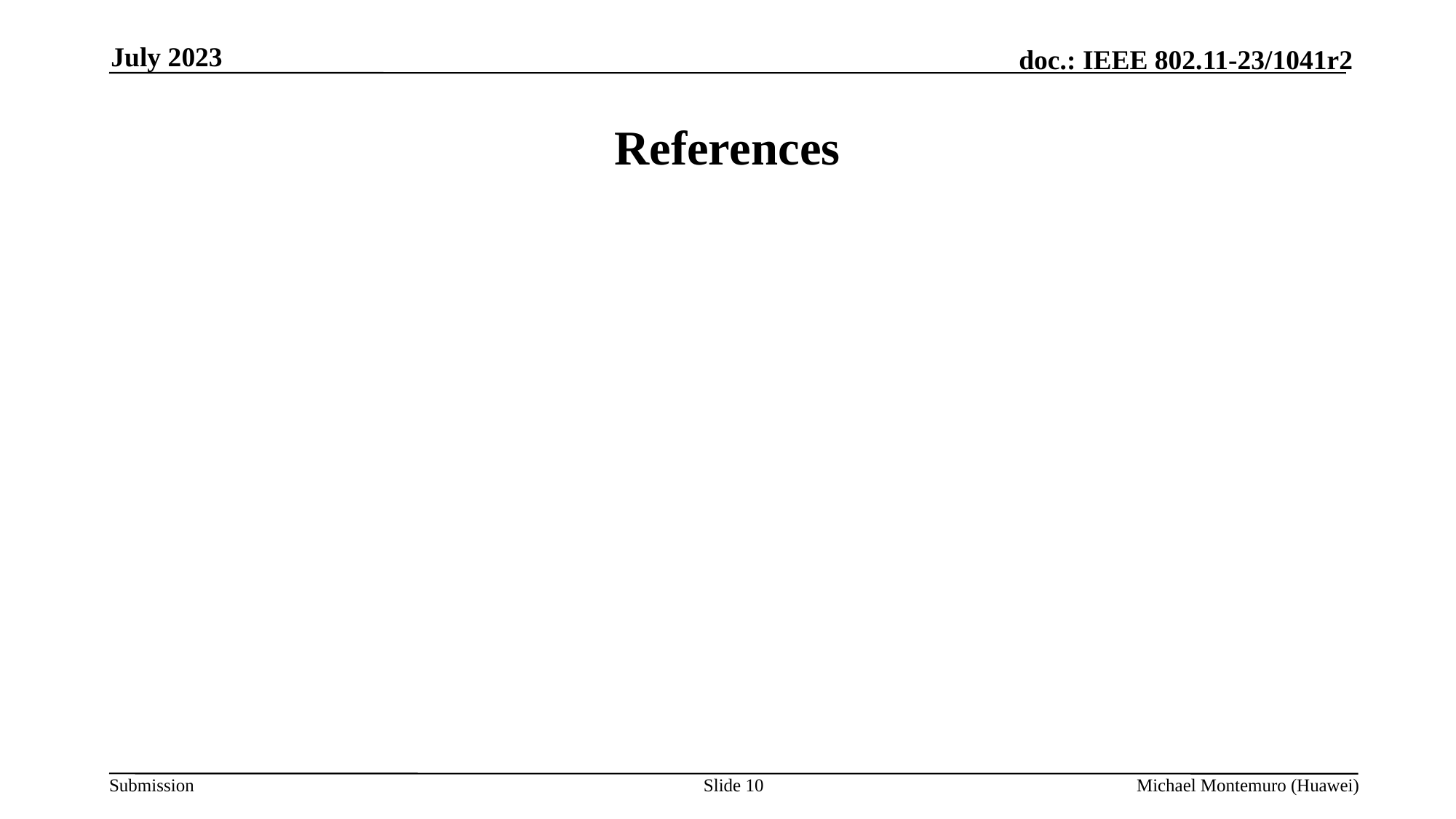

July 2023
# References

Slide 10
Michael Montemuro (Huawei)